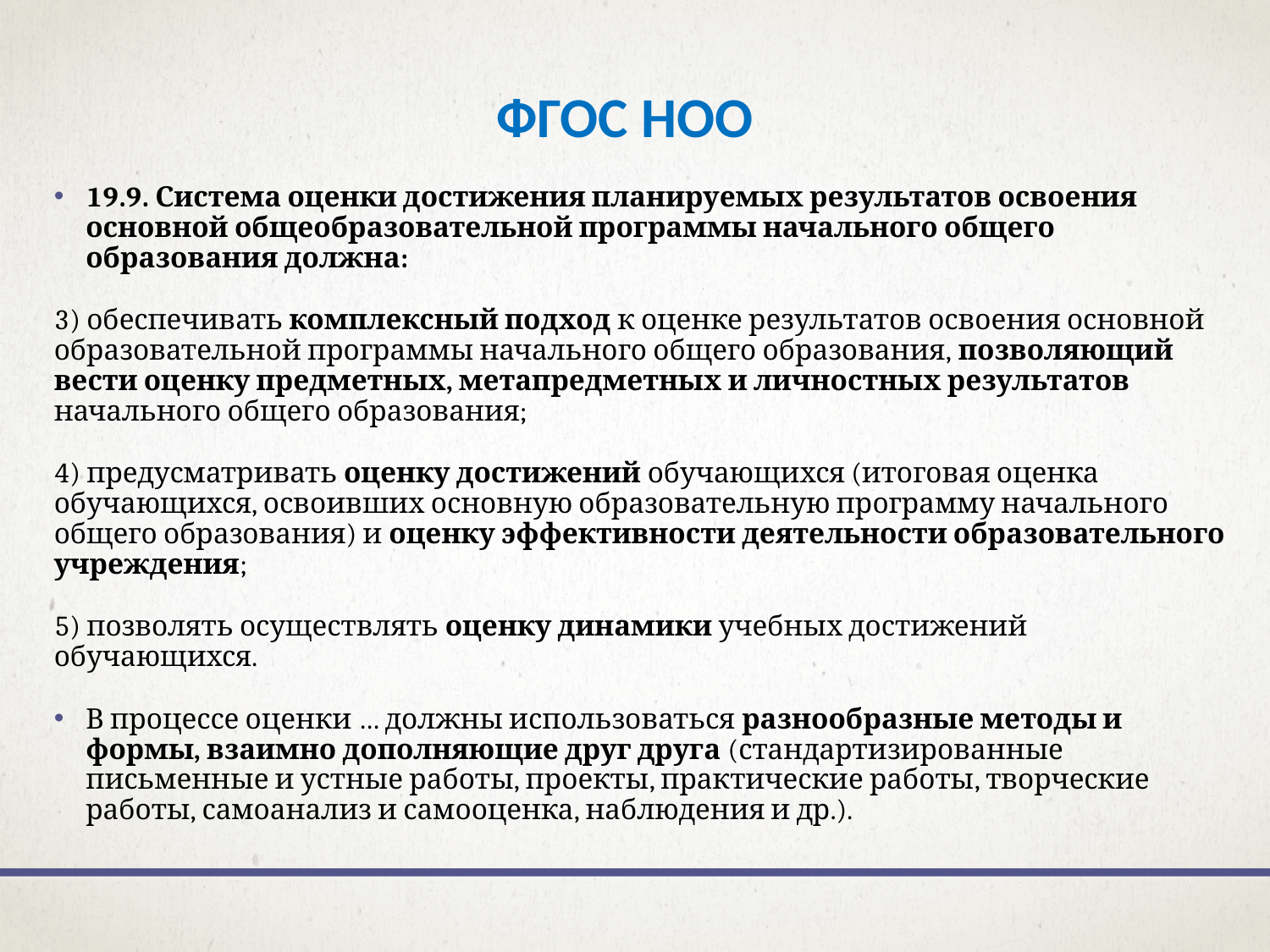

# ФГОС НОО
19.9. Система оценки достижения планируемых результатов освоения основной общеобразовательной программы начального общего образования должна:
3) обеспечивать комплексный подход к оценке результатов освоения основной образовательной программы начального общего образования, позволяющий вести оценку предметных, метапредметных и личностных результатов начального общего образования;
4) предусматривать оценку достижений обучающихся (итоговая оценка обучающихся, освоивших основную образовательную программу начального общего образования) и оценку эффективности деятельности образовательного учреждения;
5) позволять осуществлять оценку динамики учебных достижений обучающихся.
В процессе оценки … должны использоваться разнообразные методы и формы, взаимно дополняющие друг друга (стандартизированные письменные и устные работы, проекты, практические работы, творческие работы, самоанализ и самооценка, наблюдения и др.).